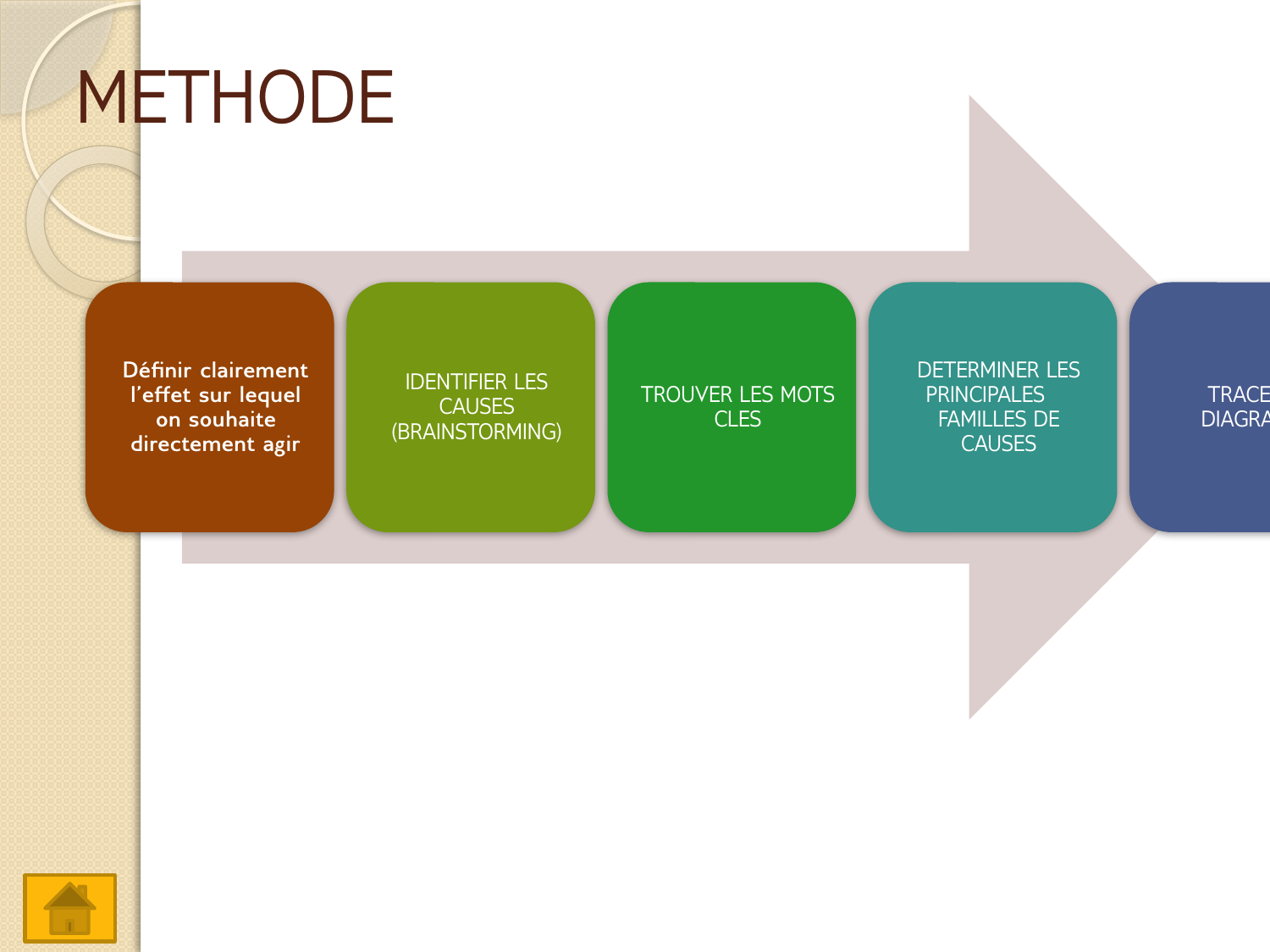

# METHODE
Définir clairement l’effet sur lequel on souhaite directement agir
IDENTIFIER LES CAUSES (BRAINSTORMING)
TROUVER LES MOTS CLES
DETERMINER LES PRINCIPALES     FAMILLES DE CAUSES
TRACER LE DIAGRAMME